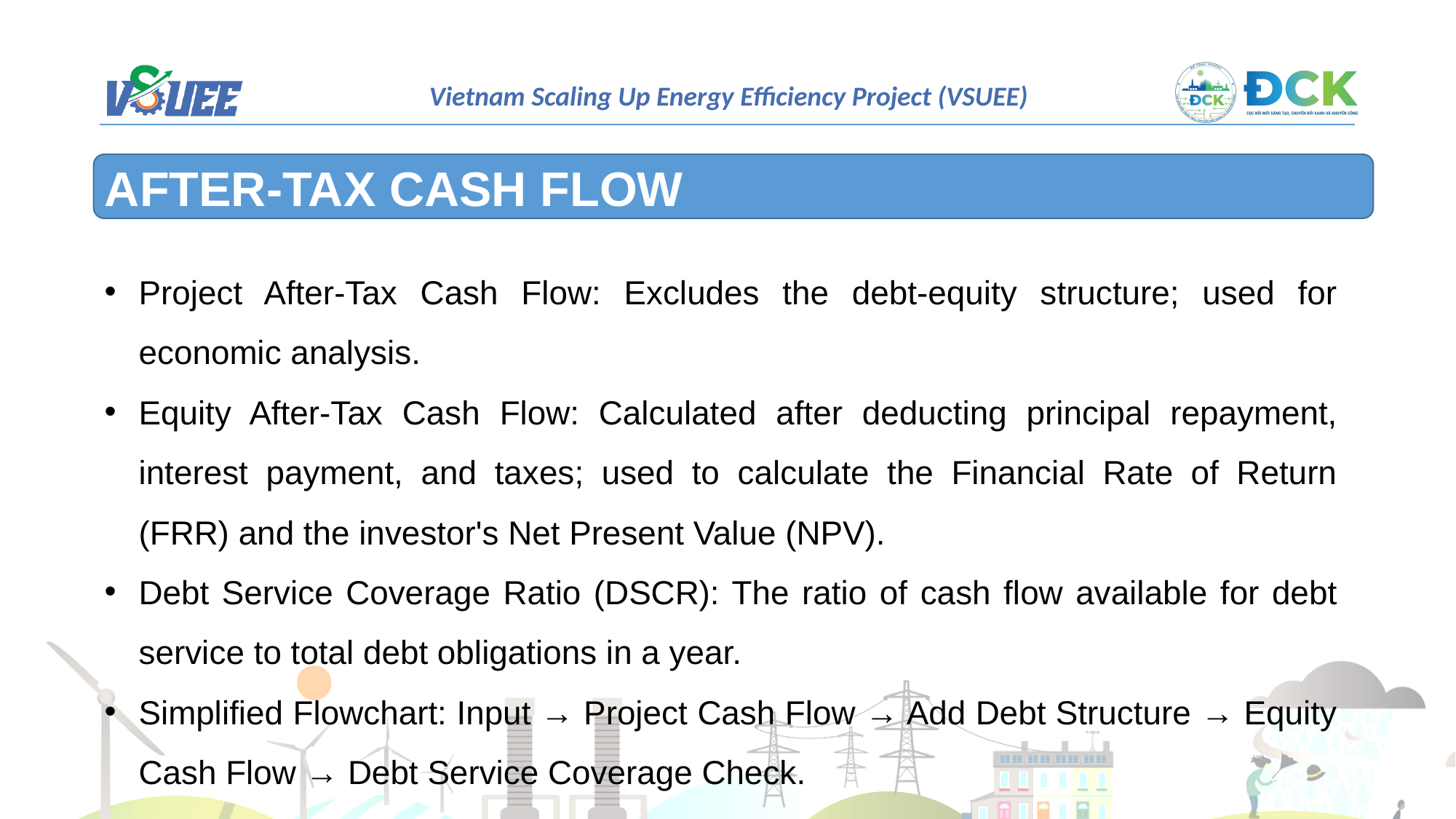

AFTER-TAX CASH FLOW
Project After-Tax Cash Flow: Excludes the debt-equity structure; used for economic analysis.
Equity After-Tax Cash Flow: Calculated after deducting principal repayment, interest payment, and taxes; used to calculate the Financial Rate of Return (FRR) and the investor's Net Present Value (NPV).
Debt Service Coverage Ratio (DSCR): The ratio of cash flow available for debt service to total debt obligations in a year.
Simplified Flowchart: Input → Project Cash Flow → Add Debt Structure → Equity Cash Flow → Debt Service Coverage Check.